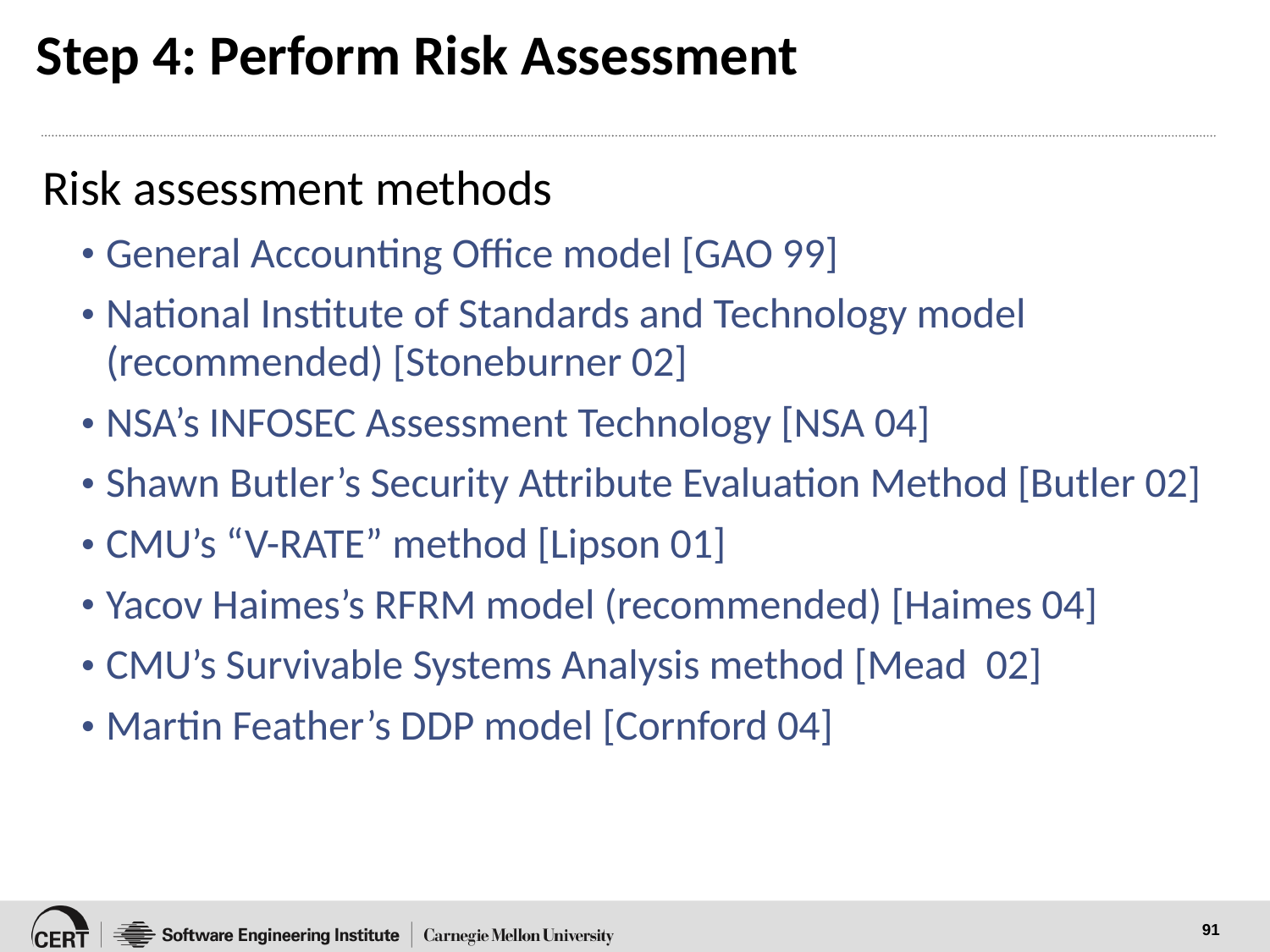

# Step 4: Perform Risk Assessment
Risk assessment methods
General Accounting Office model [GAO 99]
National Institute of Standards and Technology model (recommended) [Stoneburner 02]
NSA’s INFOSEC Assessment Technology [NSA 04]
Shawn Butler’s Security Attribute Evaluation Method [Butler 02]
CMU’s “V-RATE” method [Lipson 01]
Yacov Haimes’s RFRM model (recommended) [Haimes 04]
CMU’s Survivable Systems Analysis method [Mead  02]
Martin Feather’s DDP model [Cornford 04]